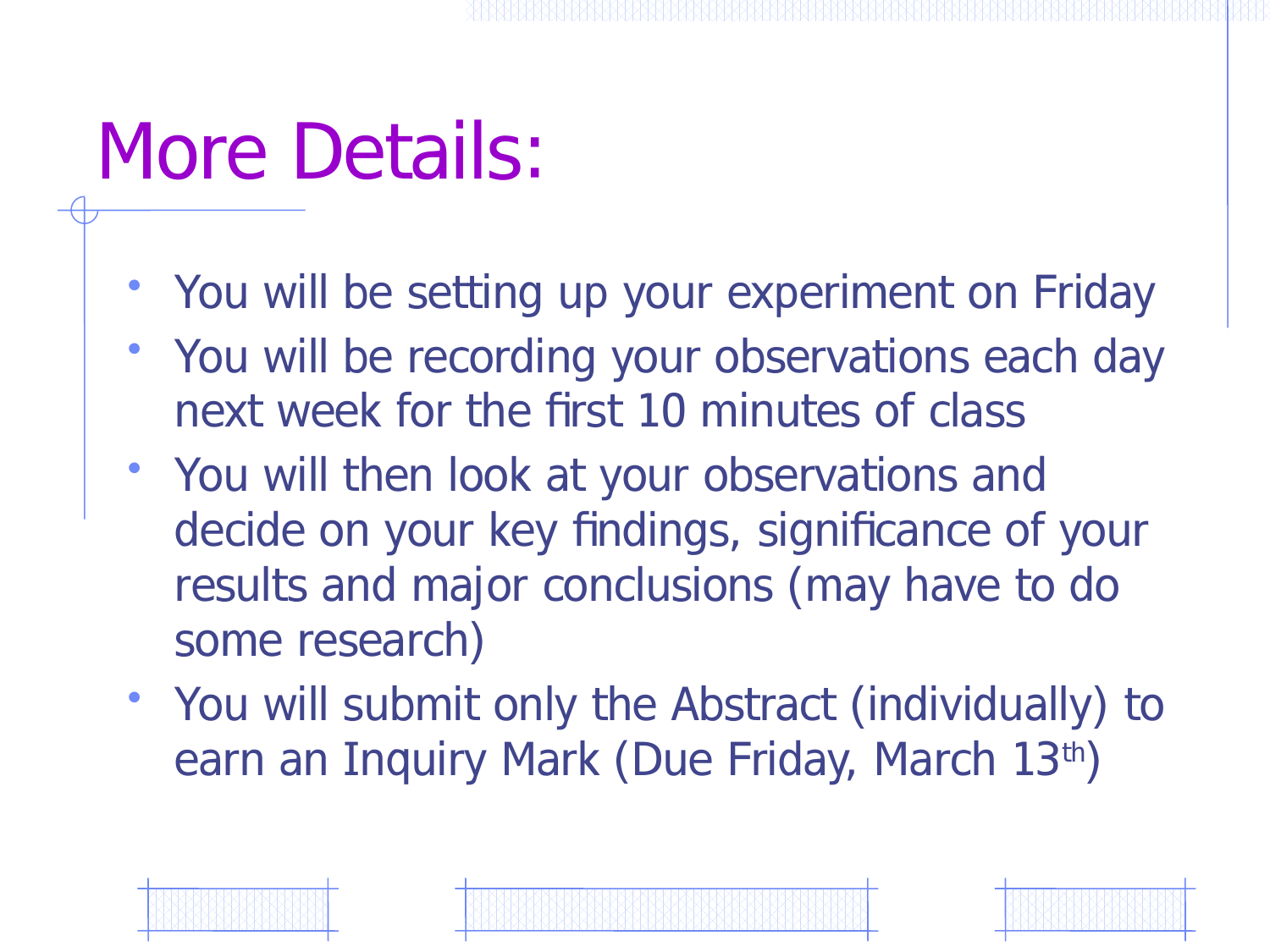

# More Details:
You will be setting up your experiment on Friday
You will be recording your observations each day next week for the first 10 minutes of class
You will then look at your observations and decide on your key findings, significance of your results and major conclusions (may have to do some research)
You will submit only the Abstract (individually) to earn an Inquiry Mark (Due Friday, March 13th)